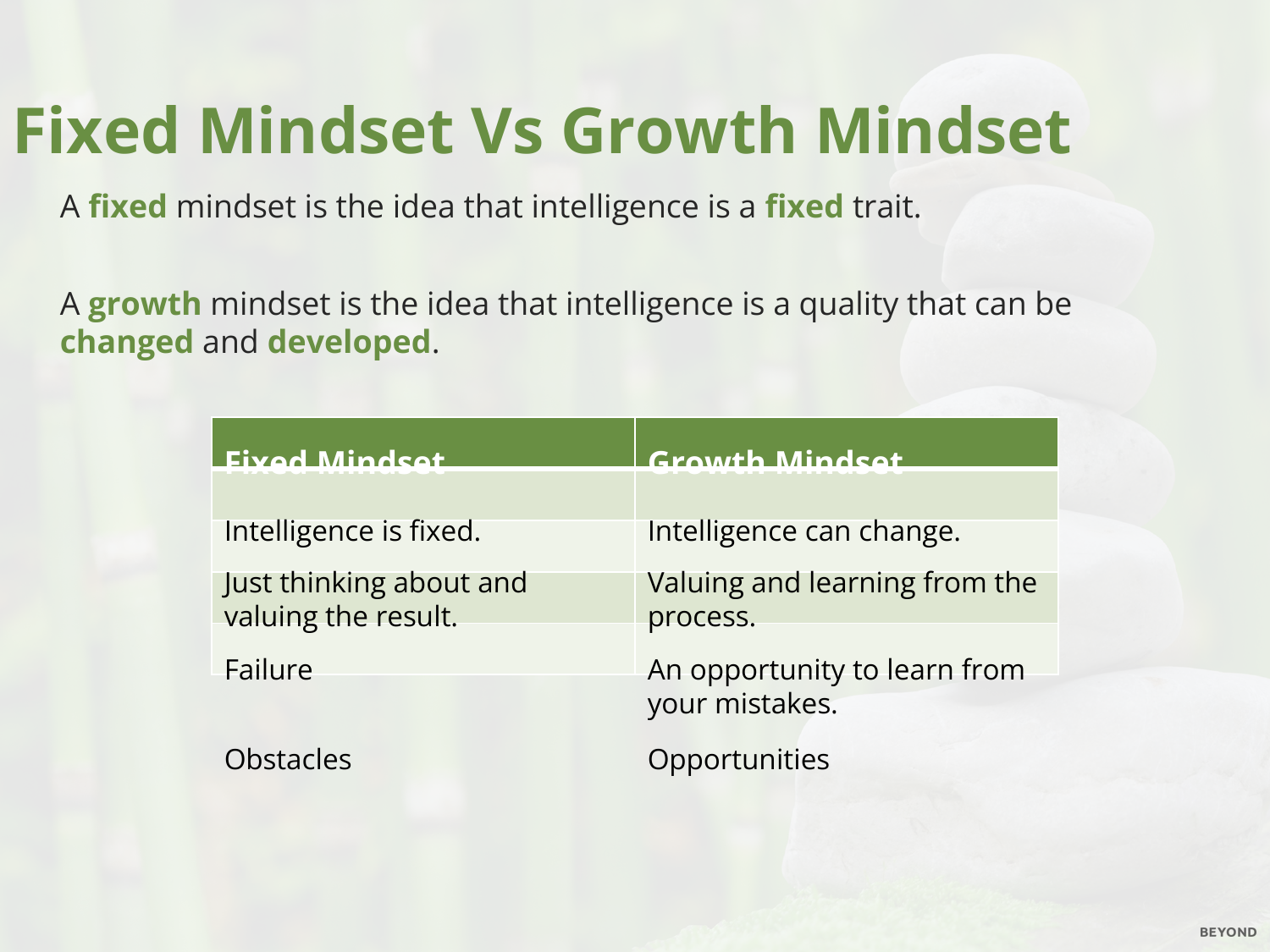

Fixed Mindset Vs Growth Mindset
A fixed mindset is the idea that intelligence is a fixed trait.

A growth mindset is the idea that intelligence is a quality that can be changed and developed.

|  |  |
| --- | --- |
|  |  |
|  |  |
|  |  |
|  |  |
Fixed Mindset
Growth Mindset
Intelligence is fixed.
Intelligence can change.
Just thinking about and valuing the result.
Valuing and learning from the process.
Failure
An opportunity to learn from your mistakes.
Obstacles
Opportunities